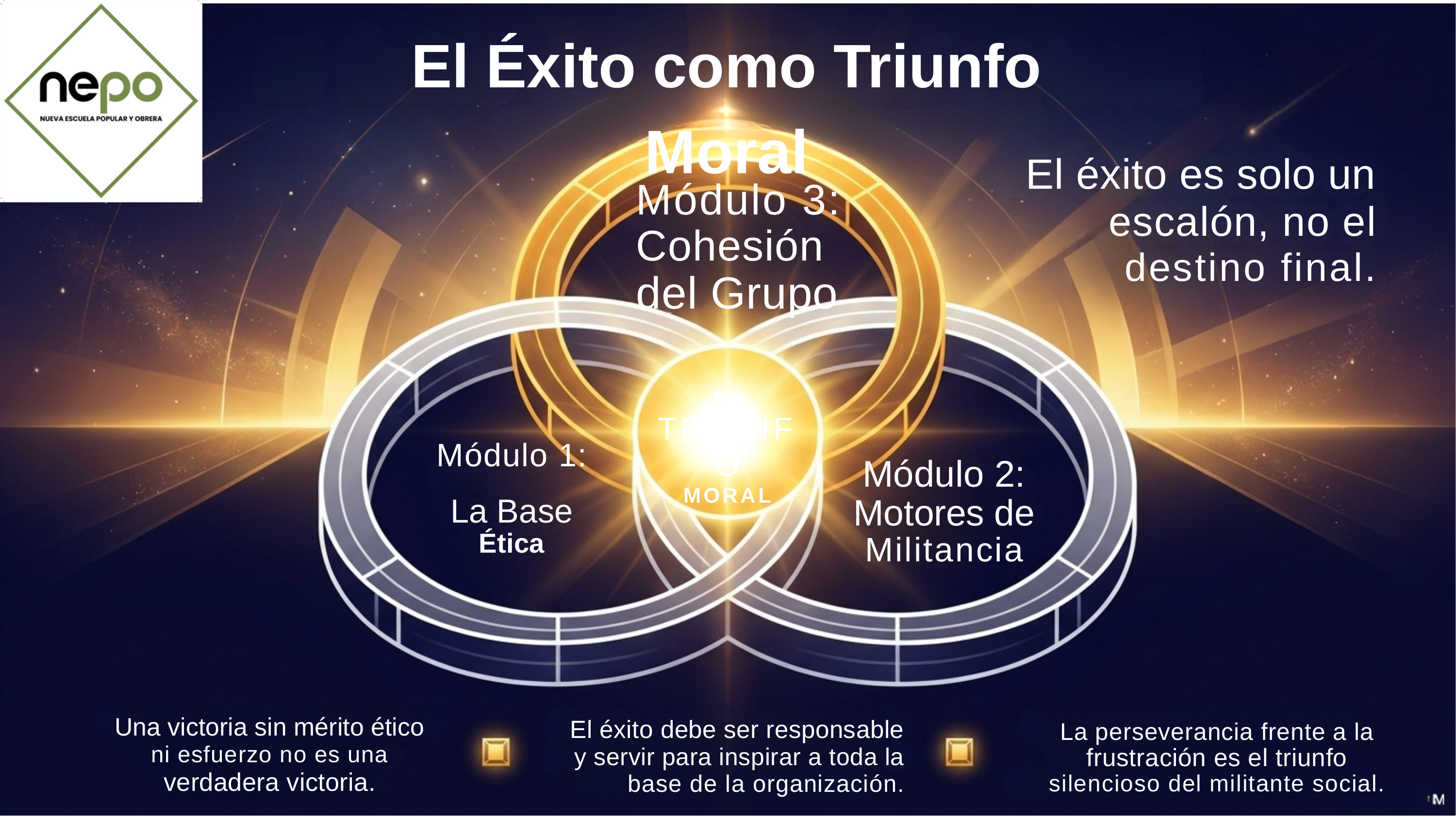

El Éxito como Triunfo Moral
El éxito es solo un
escalón, no el
destino final.
Módulo 3:
Cohesión
del Grupo
EL
TRIUNFO
MORAL
Módulo 1:
Módulo 2:
Motores de
Militancia
La Base
Ética
Una victoria sin mérito ético
ni esfuerzo no es una
verdadera victoria.
El éxito debe ser responsable
y servir para inspirar a toda la
base de la organización.
La perseverancia frente a la
frustración es el triunfo
silencioso del militante social.